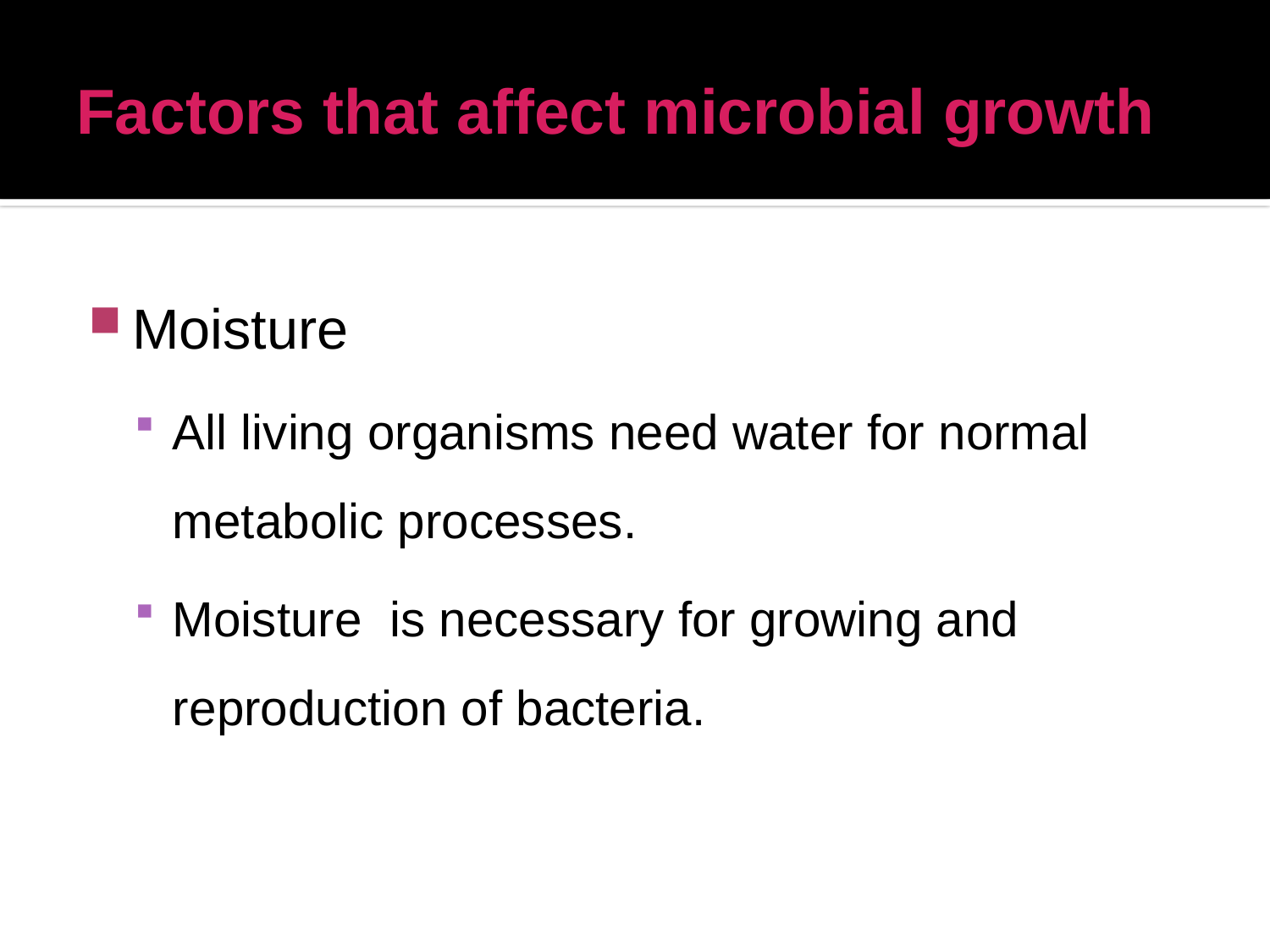

# Factors that affect microbial growth
Moisture
All living organisms need water for normal metabolic processes.
Moisture  is necessary for growing and reproduction of bacteria.